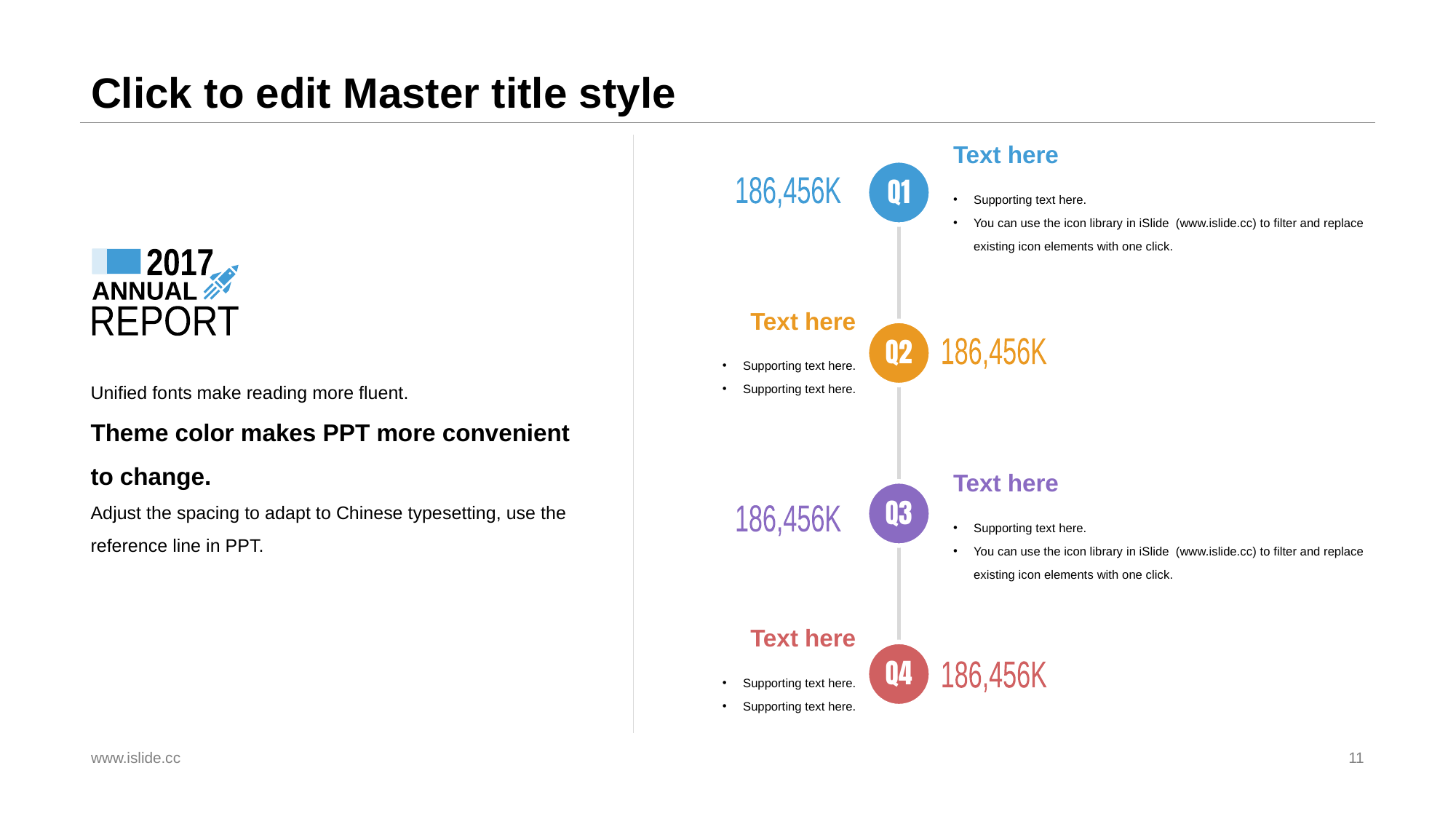

# Click to edit Master title style
Text here
Q1
186,456K
Supporting text here.
You can use the icon library in iSlide  (www.islide.cc) to filter and replace existing icon elements with one click.

2017

ANNUAL
Text here
REPORT
Q2
186,456K
Supporting text here.
Supporting text here.
Unified fonts make reading more fluent.
Theme color makes PPT more convenient to change.
Adjust the spacing to adapt to Chinese typesetting, use the reference line in PPT.
Text here
Q3
186,456K
Supporting text here.
You can use the icon library in iSlide  (www.islide.cc) to filter and replace existing icon elements with one click.
Text here
Q4
186,456K
Supporting text here.
Supporting text here.

www.islide.cc
11